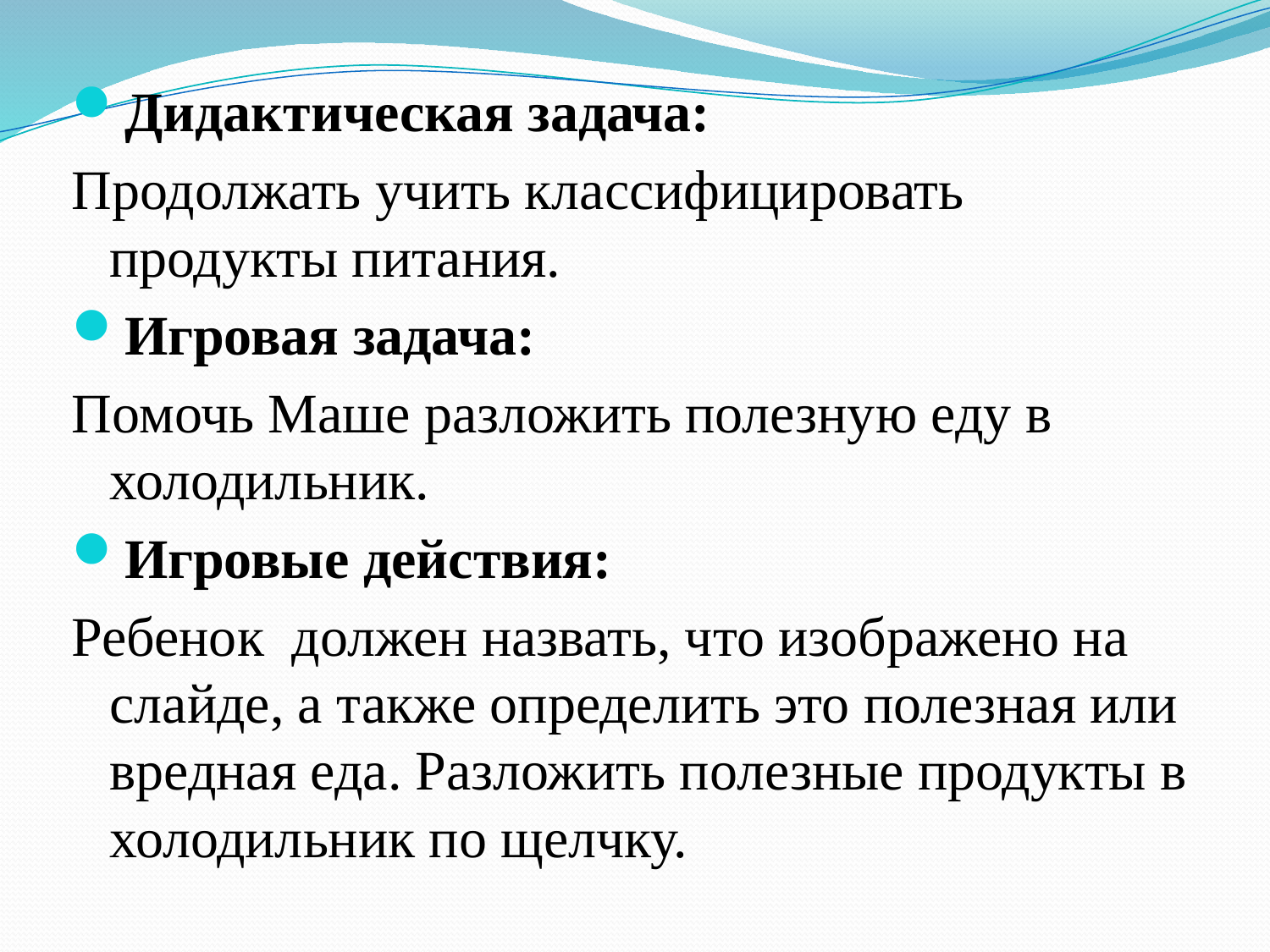

Дидактическая задача:
Продолжать учить классифицировать продукты питания.
Игровая задача:
Помочь Маше разложить полезную еду в холодильник.
Игровые действия:
Ребенок  должен назвать, что изображено на слайде, а также определить это полезная или вредная еда. Разложить полезные продукты в холодильник по щелчку.